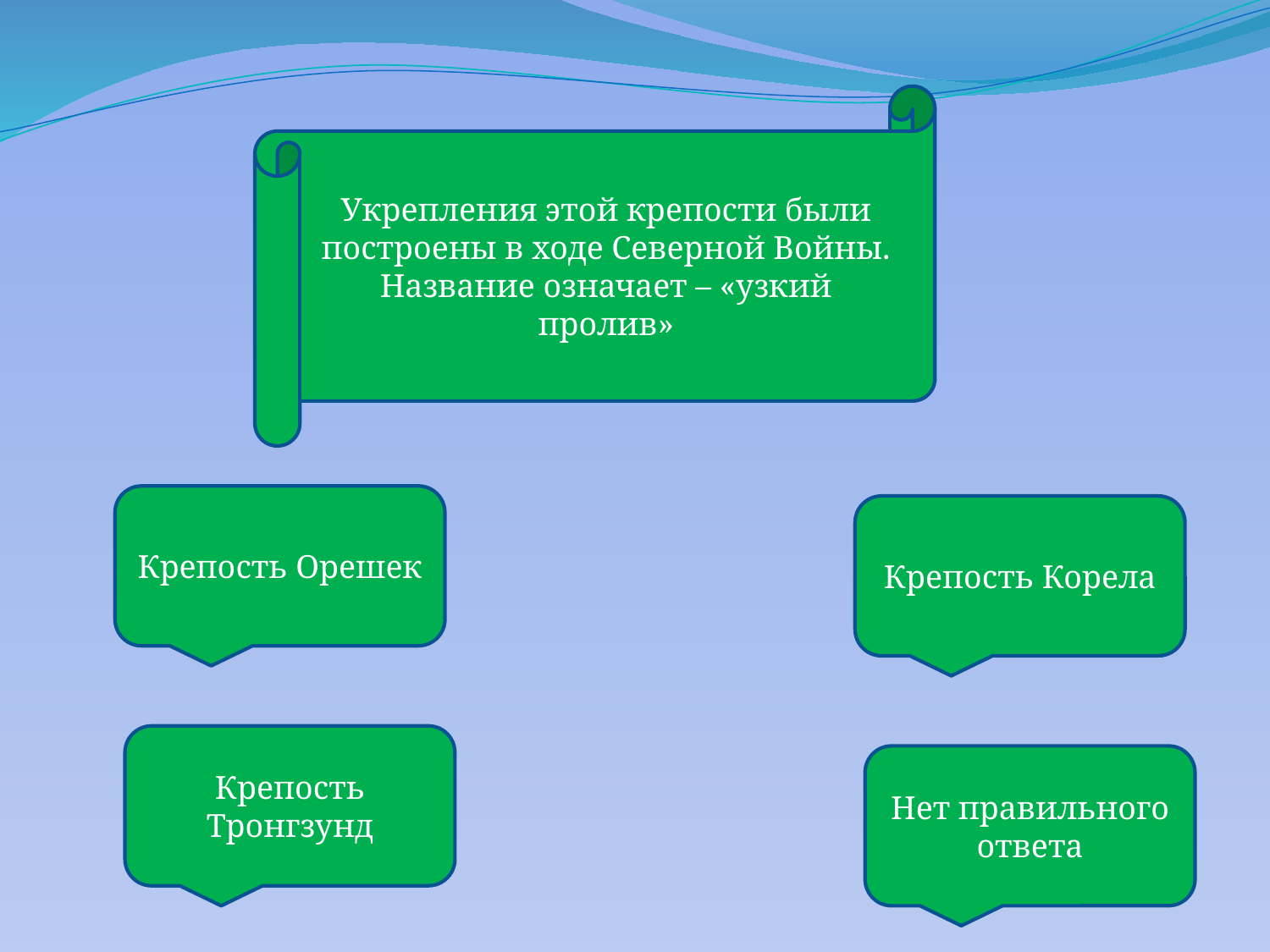

Укрепления этой крепости были построены в ходе Северной Войны. Название означает – «узкий пролив»
Крепость Орешек
Крепость Корела
Крепость Тронгзунд
Нет правильного ответа